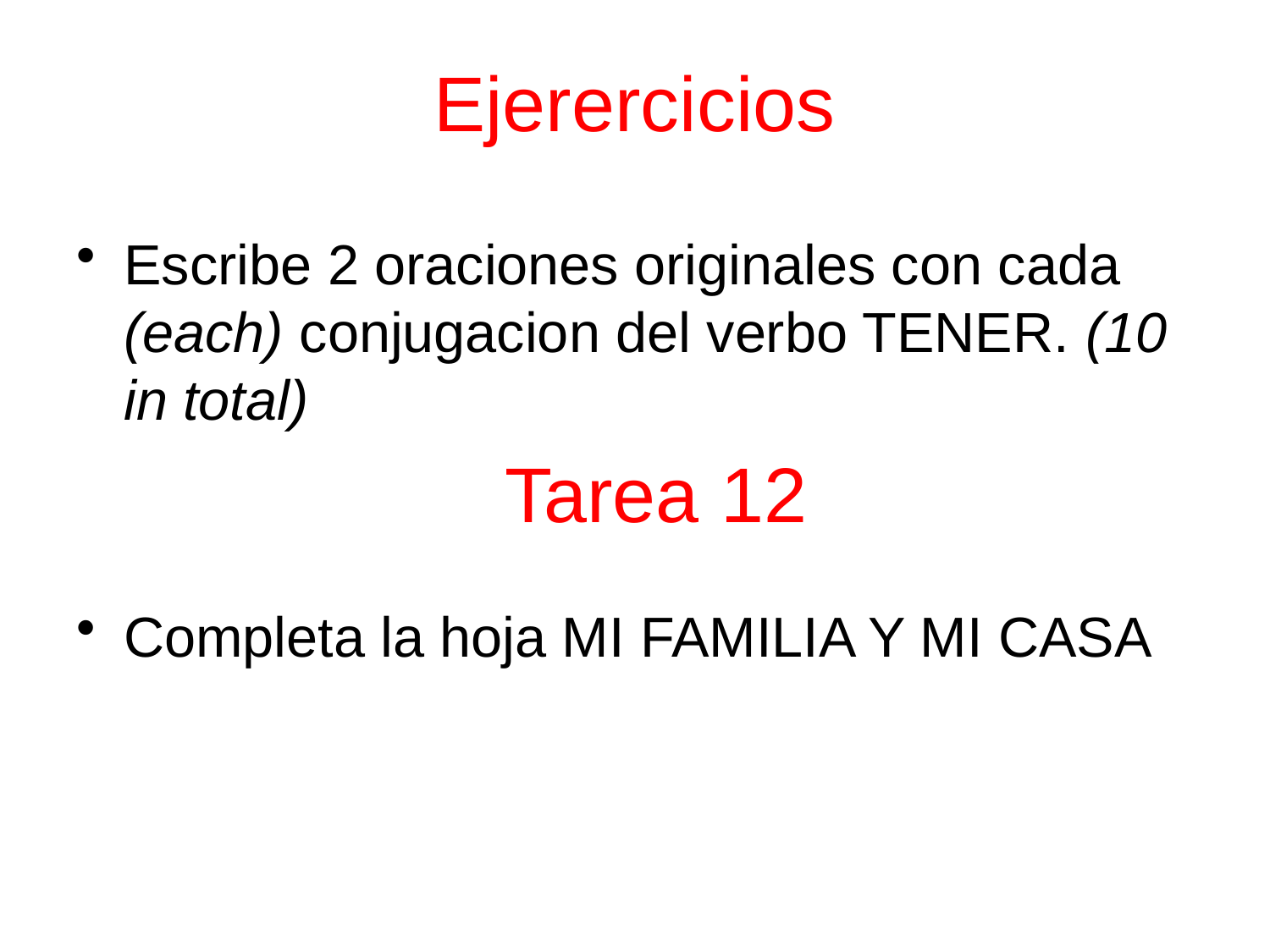

# Ejerercicios
Escribe 2 oraciones originales con cada (each) conjugacion del verbo TENER. (10 in total)

Completa la hoja MI FAMILIA Y MI CASA
Tarea 12